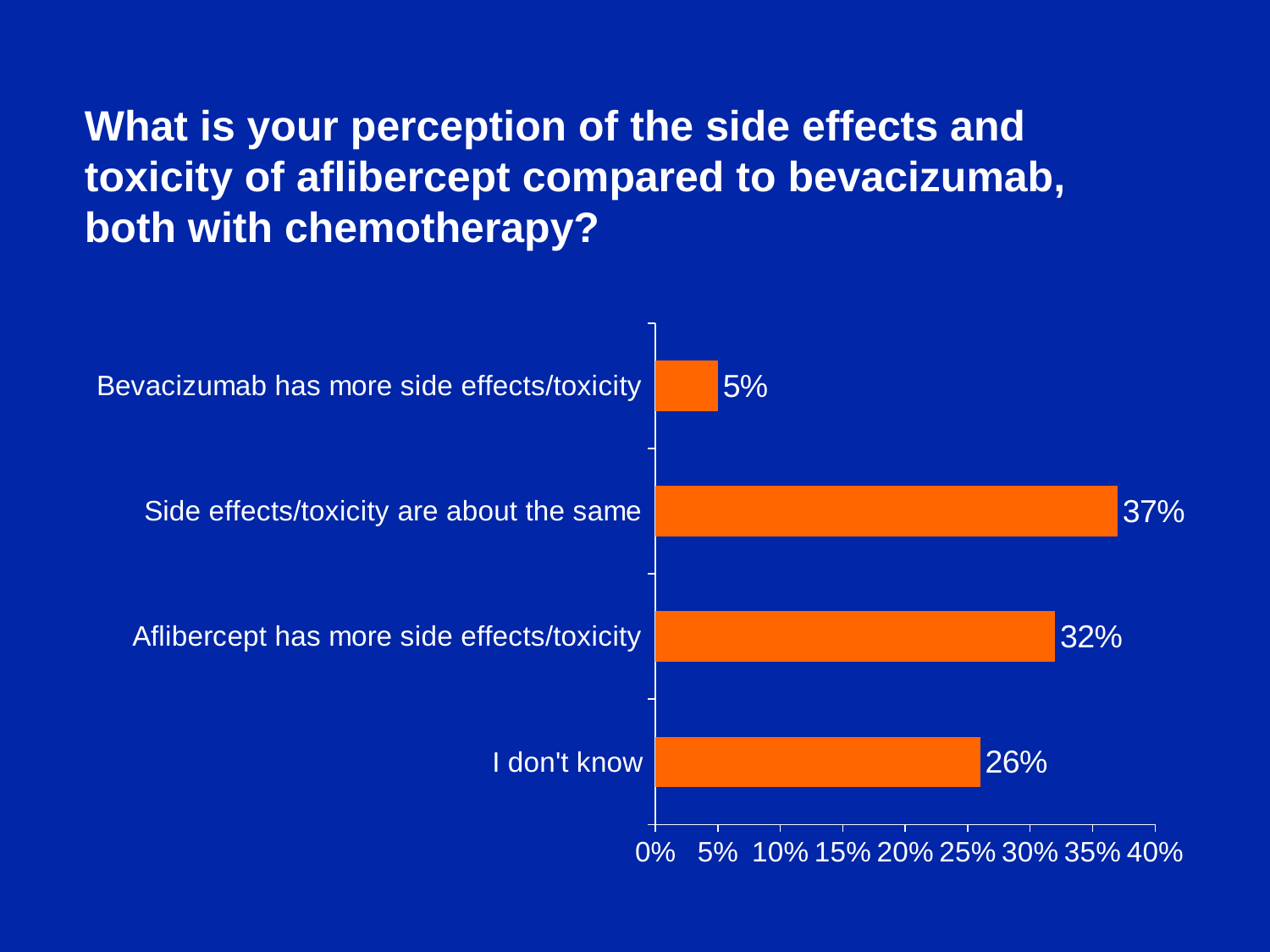

What is your perception of the side effects and toxicity of aflibercept compared to bevacizumab, both with chemotherapy?

### Chart

| Category | Series 1 |
|---|---|
| I don't know | 0.26 |
| Aflibercept has more side effects/toxicity | 0.32 |
| Side effects/toxicity are about the same | 0.37 |
| Bevacizumab has more side effects/toxicity | 0.05 |